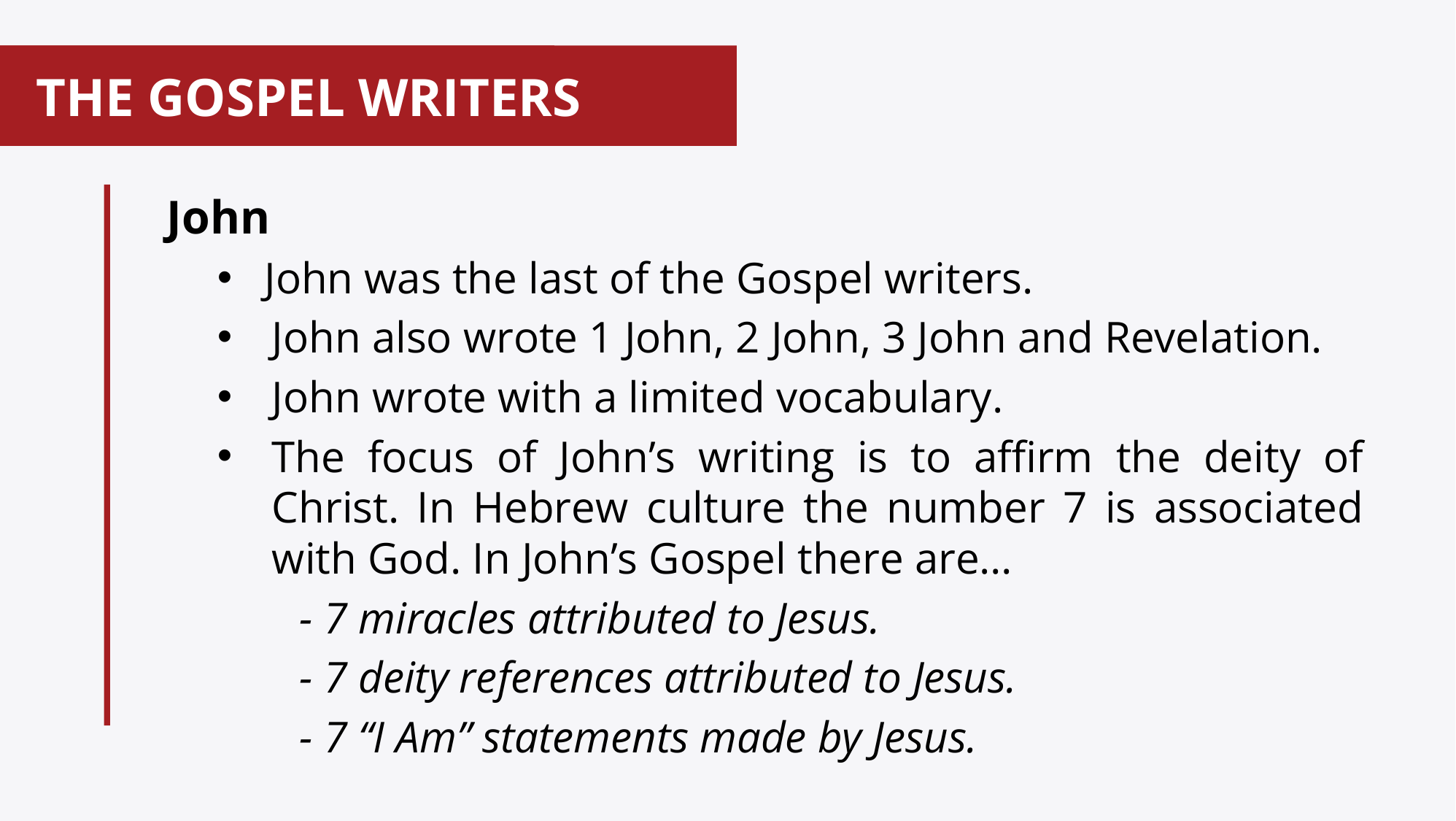

# THE GOSPEL WRITERS
 John
John was the last of the Gospel writers.
John also wrote 1 John, 2 John, 3 John and Revelation.
John wrote with a limited vocabulary.
The focus of John’s writing is to affirm the deity of Christ. In Hebrew culture the number 7 is associated with God. In John’s Gospel there are…
             - 7 miracles attributed to Jesus.
             - 7 deity references attributed to Jesus.
             - 7 “I Am” statements made by Jesus.